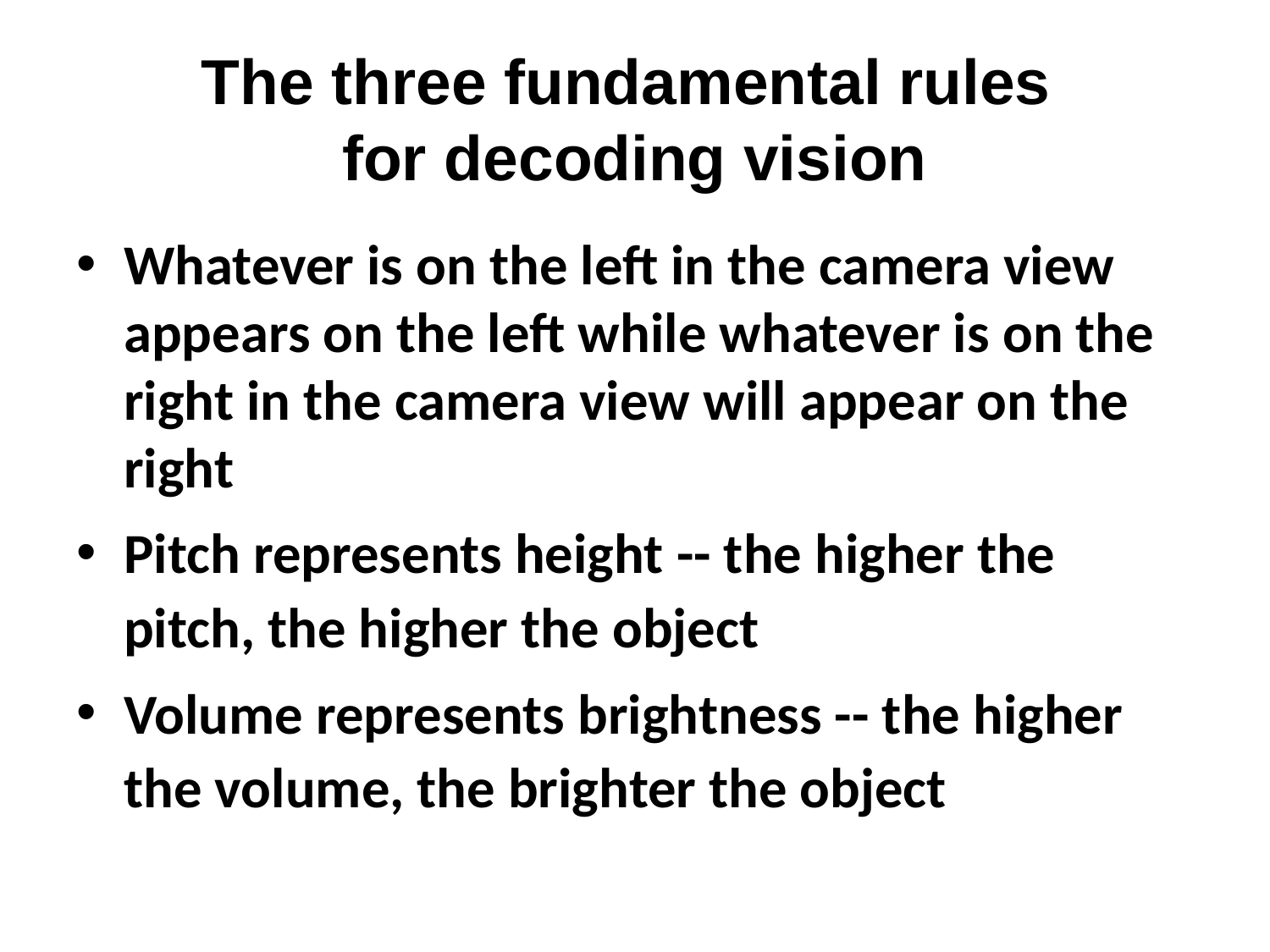

# The three fundamental rules for decoding vision
Whatever is on the left in the camera view appears on the left while whatever is on the right in the camera view will appear on the right
Pitch represents height -- the higher the pitch, the higher the object
Volume represents brightness -- the higher the volume, the brighter the object